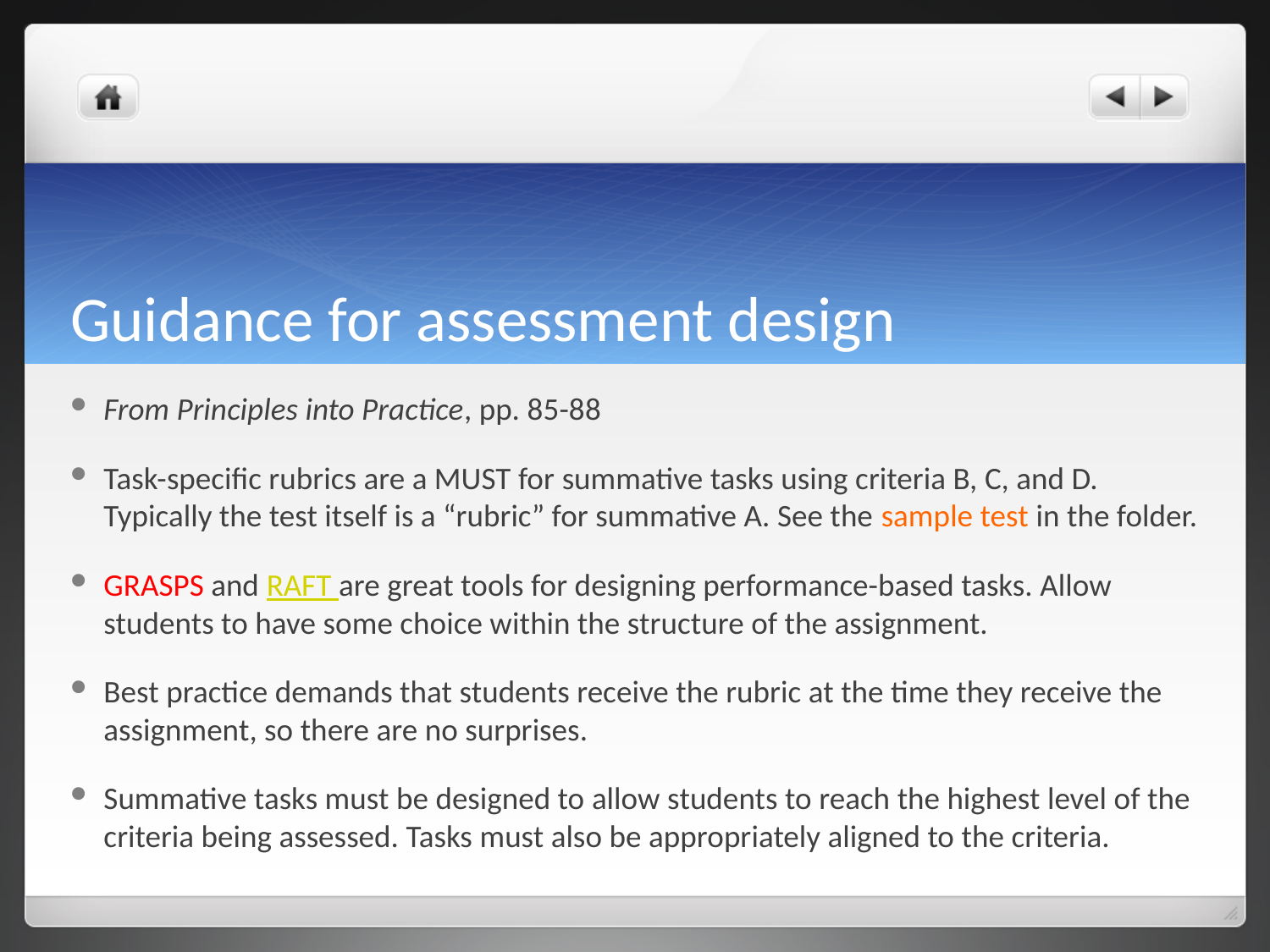

# Guidance for assessment design
From Principles into Practice, pp. 85-88
Task-specific rubrics are a MUST for summative tasks using criteria B, C, and D. Typically the test itself is a “rubric” for summative A. See the sample test in the folder.
GRASPS and RAFT are great tools for designing performance-based tasks. Allow students to have some choice within the structure of the assignment.
Best practice demands that students receive the rubric at the time they receive the assignment, so there are no surprises.
Summative tasks must be designed to allow students to reach the highest level of the criteria being assessed. Tasks must also be appropriately aligned to the criteria.